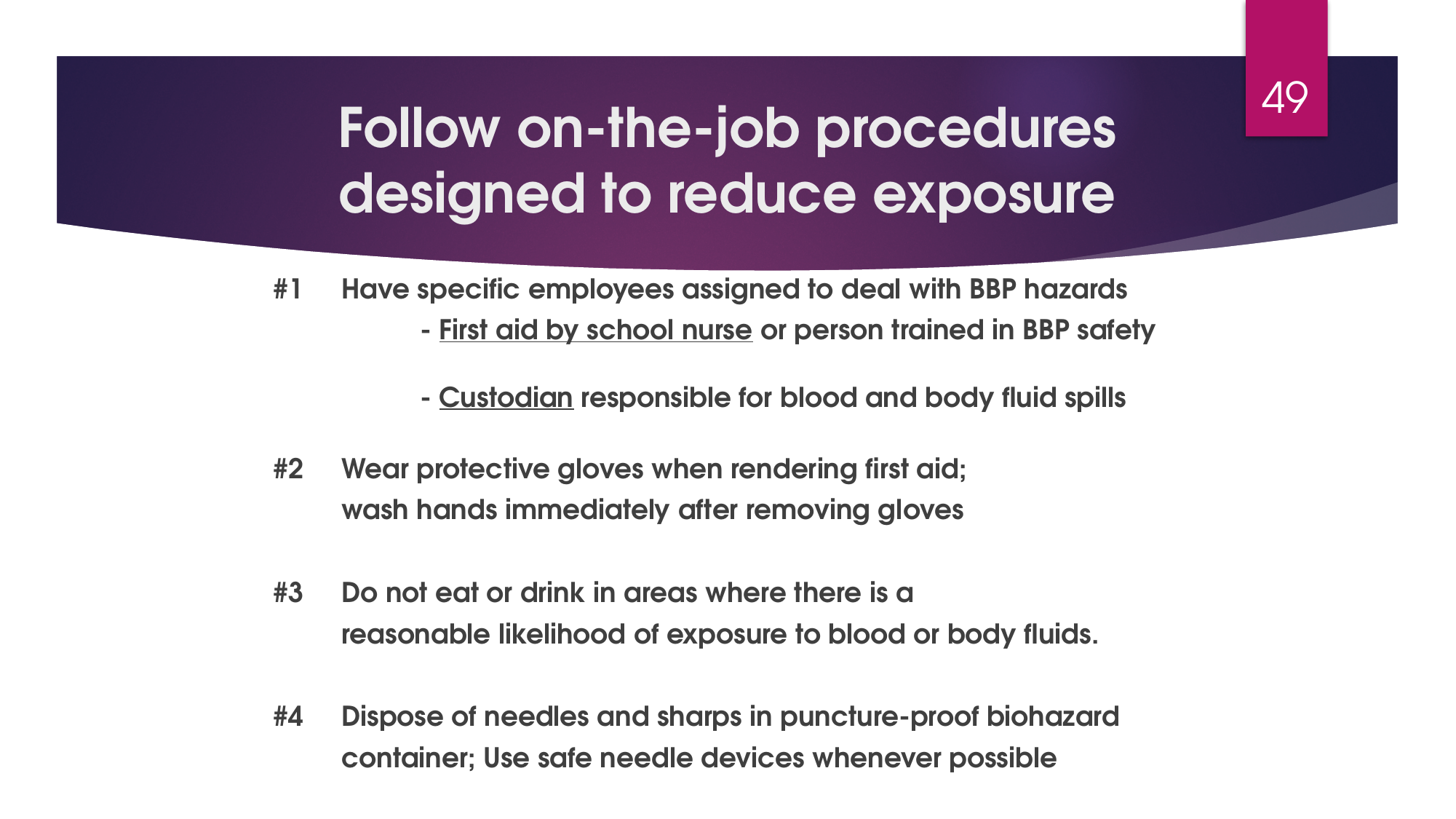

49
# Follow on-the-job procedures designed to reduce exposure
#1     Have specific employees assigned to deal with BBP hazards
		- First aid by school nurse or person trained in BBP safety
		- Custodian responsible for blood and body fluid spills

#2     Wear protective gloves when rendering first aid;
         wash hands immediately after removing gloves

#3     Do not eat or drink in areas where there is a
         reasonable likelihood of exposure to blood or body fluids.

#4     Dispose of needles and sharps in puncture-proof biohazard
         container; Use safe needle devices whenever possible